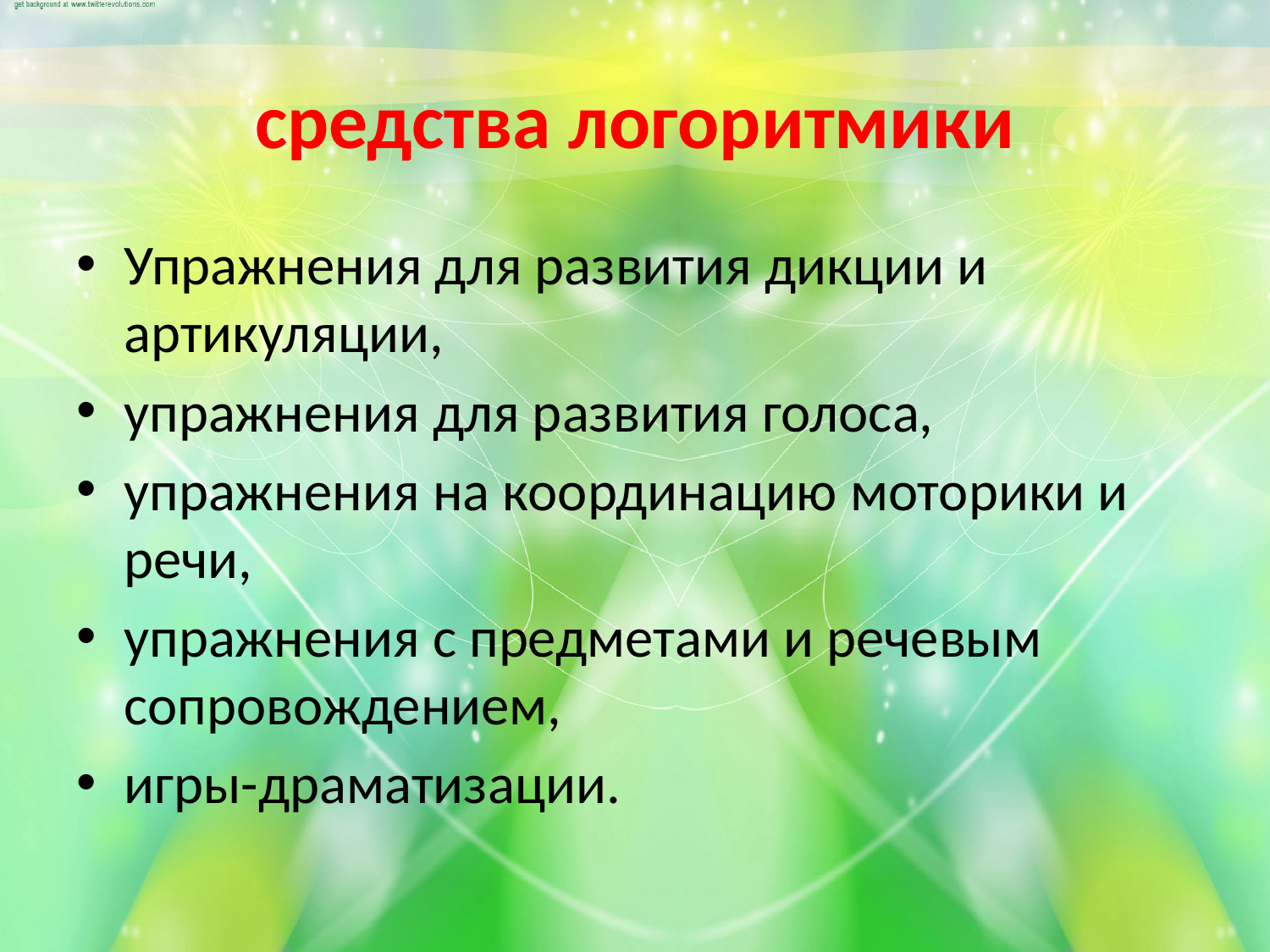

# средства логоритмики
Упражнения для развития дикции и артикуляции,
упражнения для развития голоса,
упражнения на координацию моторики и речи,
упражнения с предметами и речевым сопровождением,
игры-драматизации.